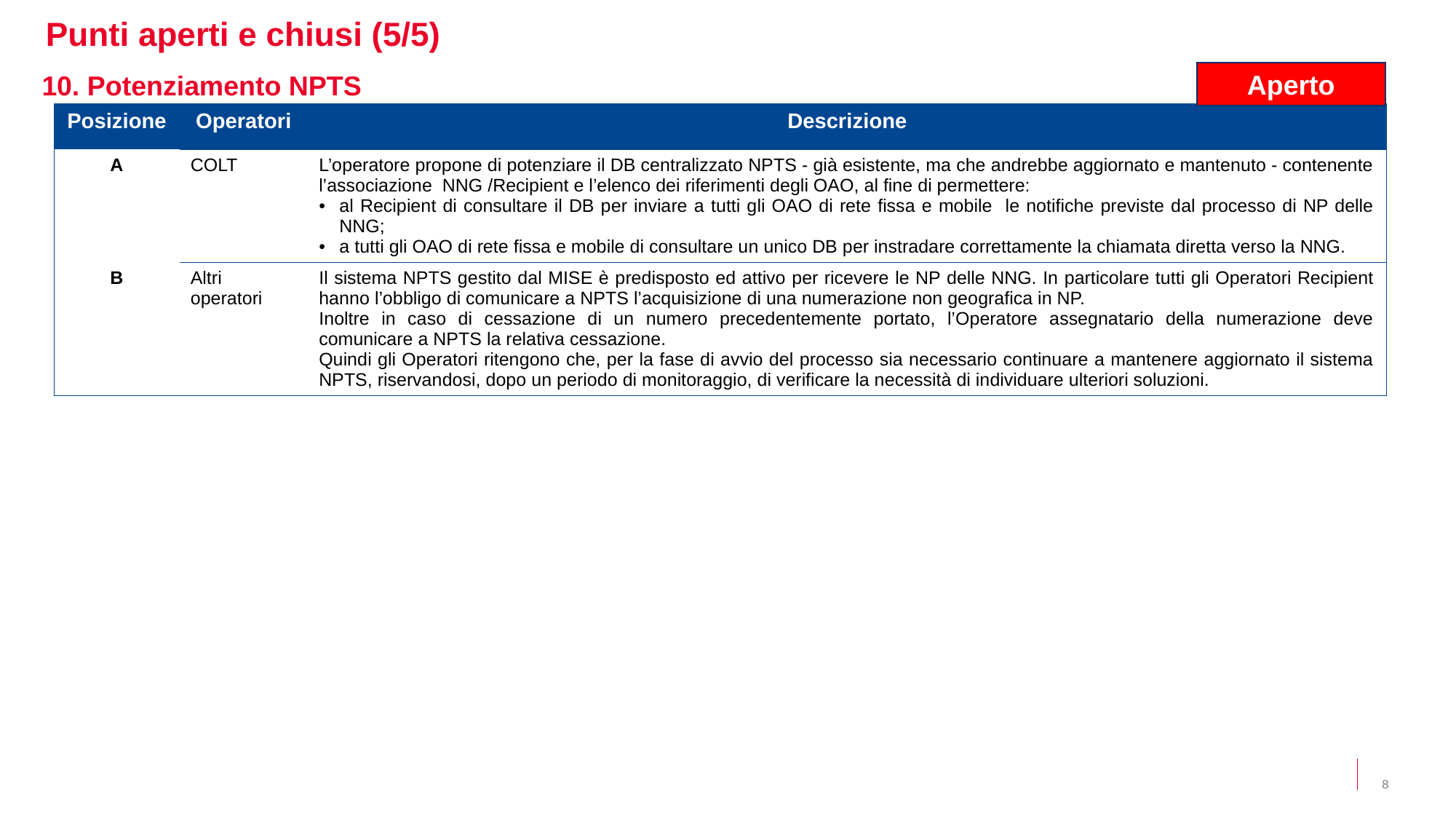

Punti aperti e chiusi (5/5)

Aperto
10. Potenziamento NPTS
| Posizione | Operatori | Descrizione |
| --- | --- | --- |
| A | COLT | L’operatore propone di potenziare il DB centralizzato NPTS - già esistente, ma che andrebbe aggiornato e mantenuto - contenente l’associazione NNG /Recipient e l’elenco dei riferimenti degli OAO, al fine di permettere: al Recipient di consultare il DB per inviare a tutti gli OAO di rete fissa e mobile le notifiche previste dal processo di NP delle NNG; a tutti gli OAO di rete fissa e mobile di consultare un unico DB per instradare correttamente la chiamata diretta verso la NNG. |
| B | Altri operatori | Il sistema NPTS gestito dal MISE è predisposto ed attivo per ricevere le NP delle NNG. In particolare tutti gli Operatori Recipient hanno l’obbligo di comunicare a NPTS l’acquisizione di una numerazione non geografica in NP. Inoltre in caso di cessazione di un numero precedentemente portato, l’Operatore assegnatario della numerazione deve comunicare a NPTS la relativa cessazione. Quindi gli Operatori ritengono che, per la fase di avvio del processo sia necessario continuare a mantenere aggiornato il sistema NPTS, riservandosi, dopo un periodo di monitoraggio, di verificare la necessità di individuare ulteriori soluzioni. |